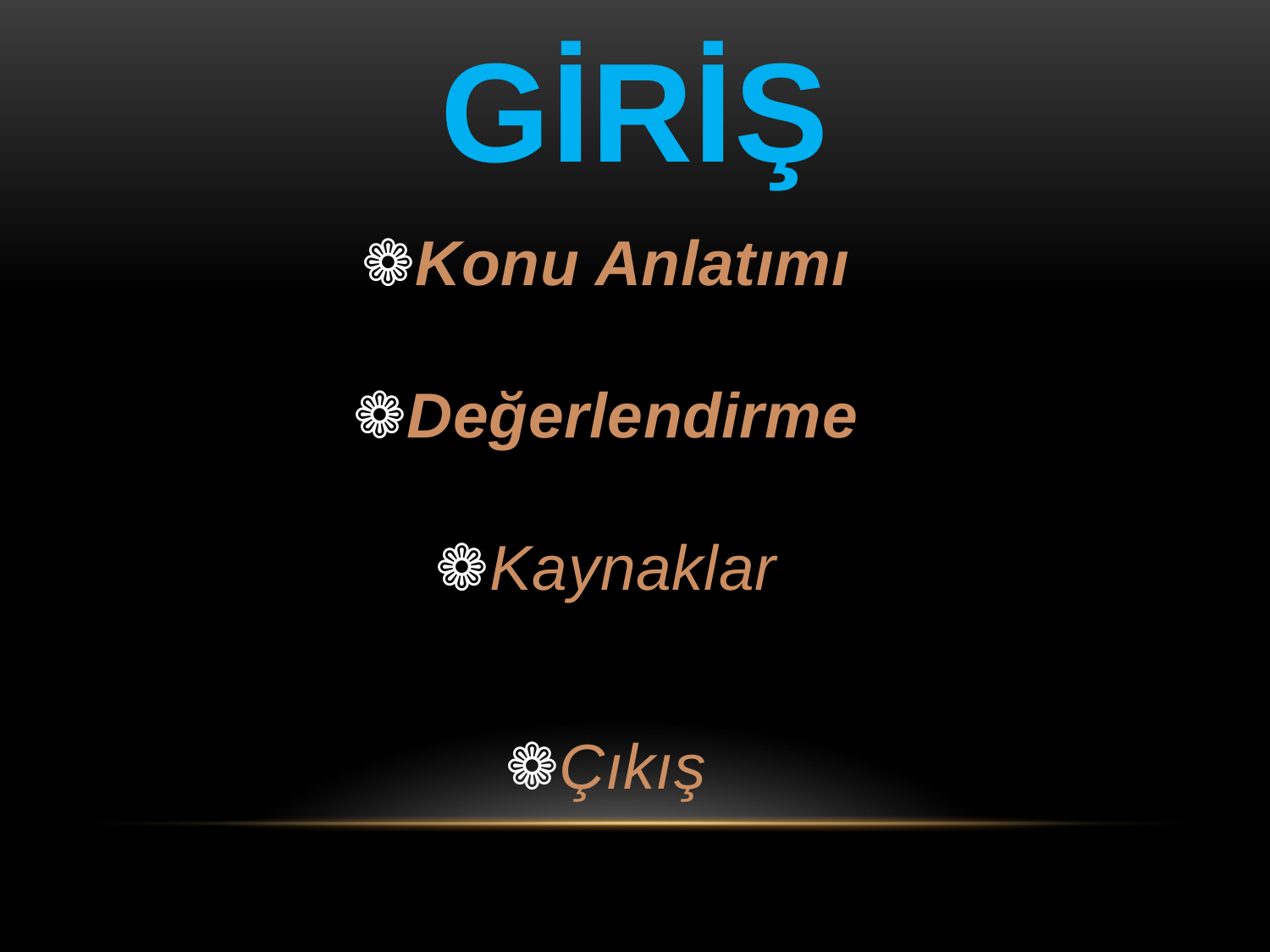

# GİRİŞ
❁Konu Anlatımı
❁Değerlendirme
❁Kaynaklar

❁Çıkış